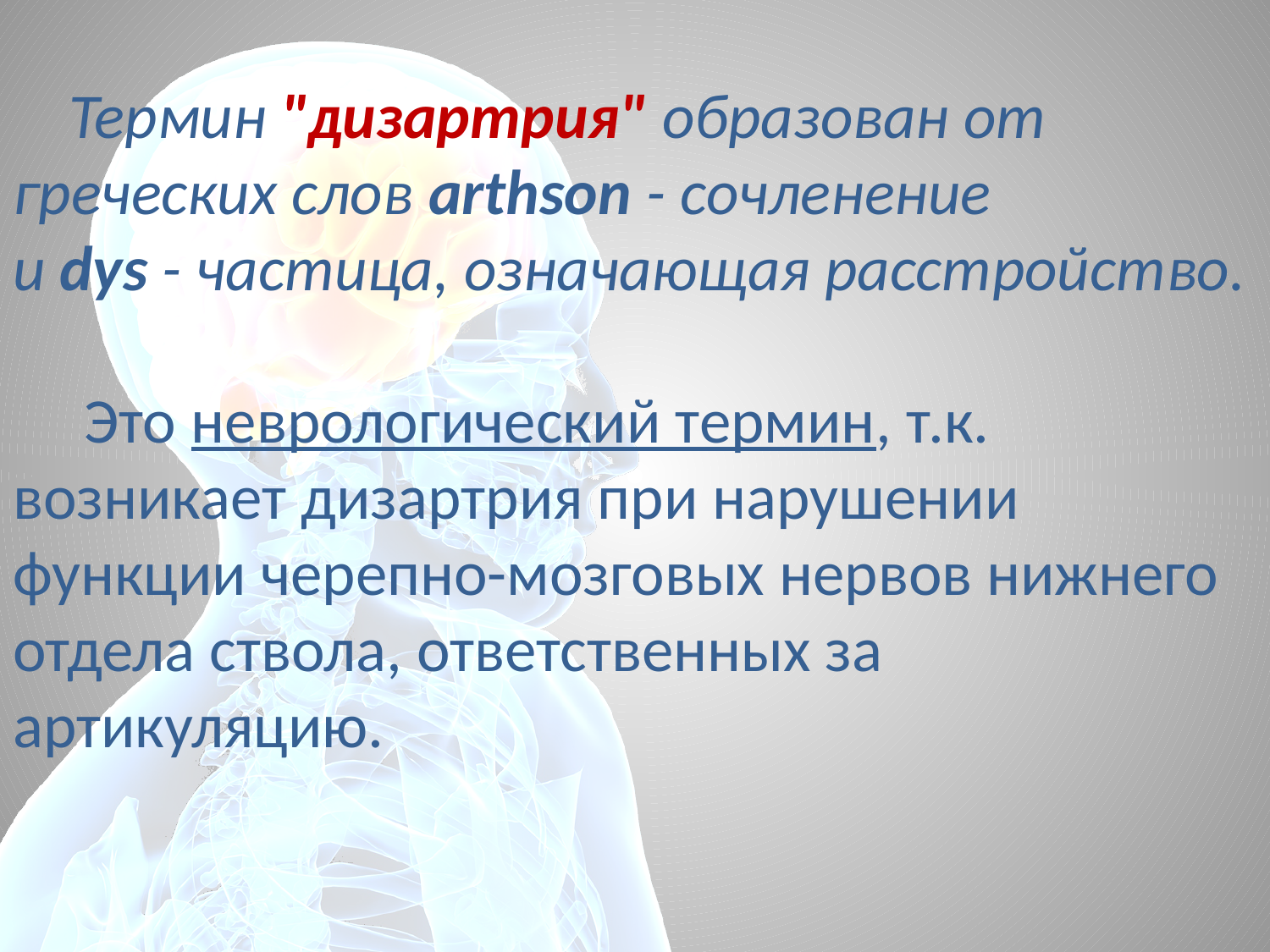

# Термин "дизартрия" образован от греческих слов arthson - сочленение и dys - частица, означающая расстройство. Это неврологический термин, т.к. возникает дизартрия при нарушении функции черепно-мозговых нервов нижнего отдела ствола, ответственных за артикуляцию.